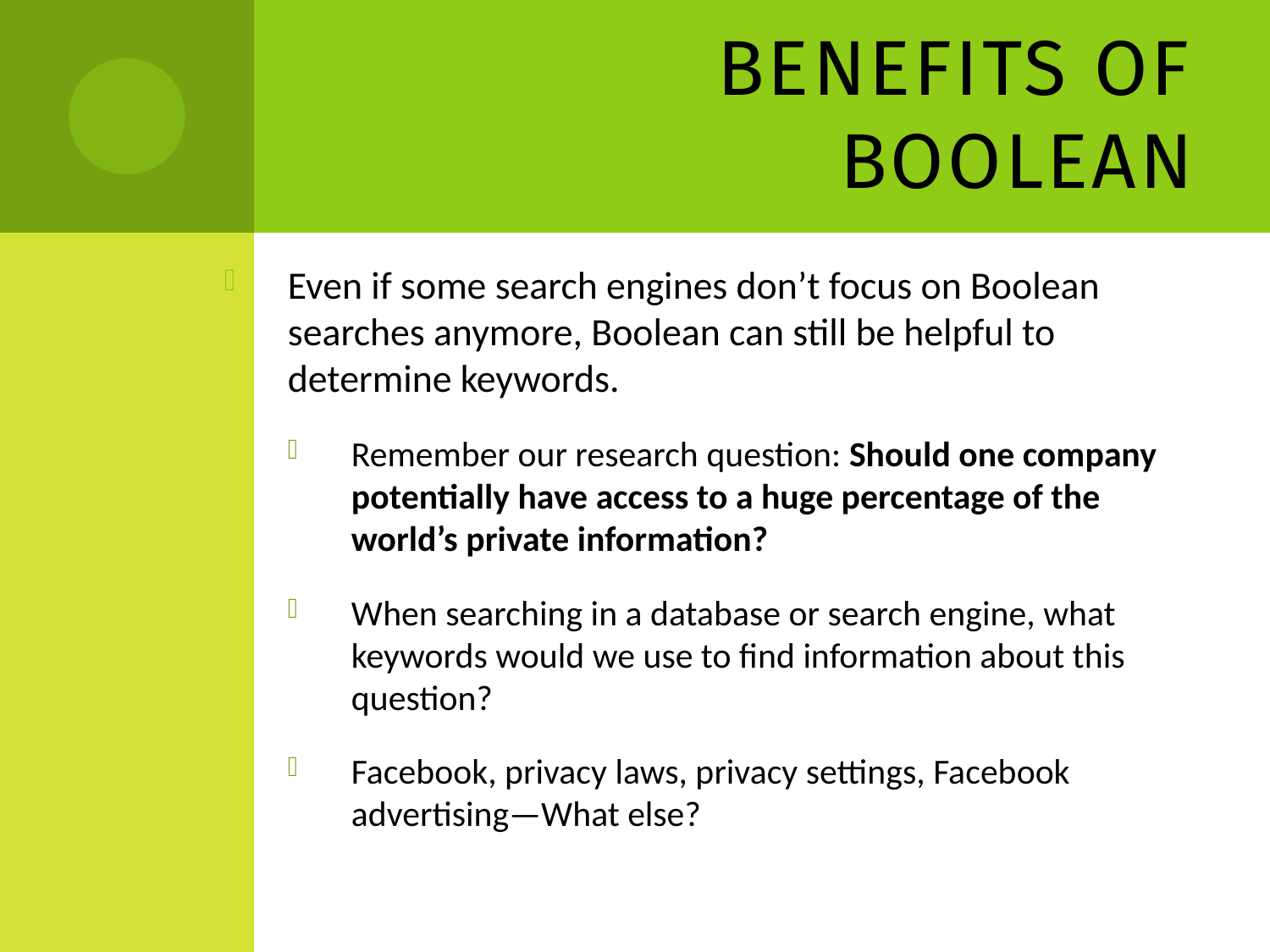

# Benefits of Boolean
Even if some search engines don’t focus on Boolean searches anymore, Boolean can still be helpful to determine keywords.
Remember our research question: Should one company potentially have access to a huge percentage of the world’s private information?
When searching in a database or search engine, what keywords would we use to find information about this question?
Facebook, privacy laws, privacy settings, Facebook advertising—What else?